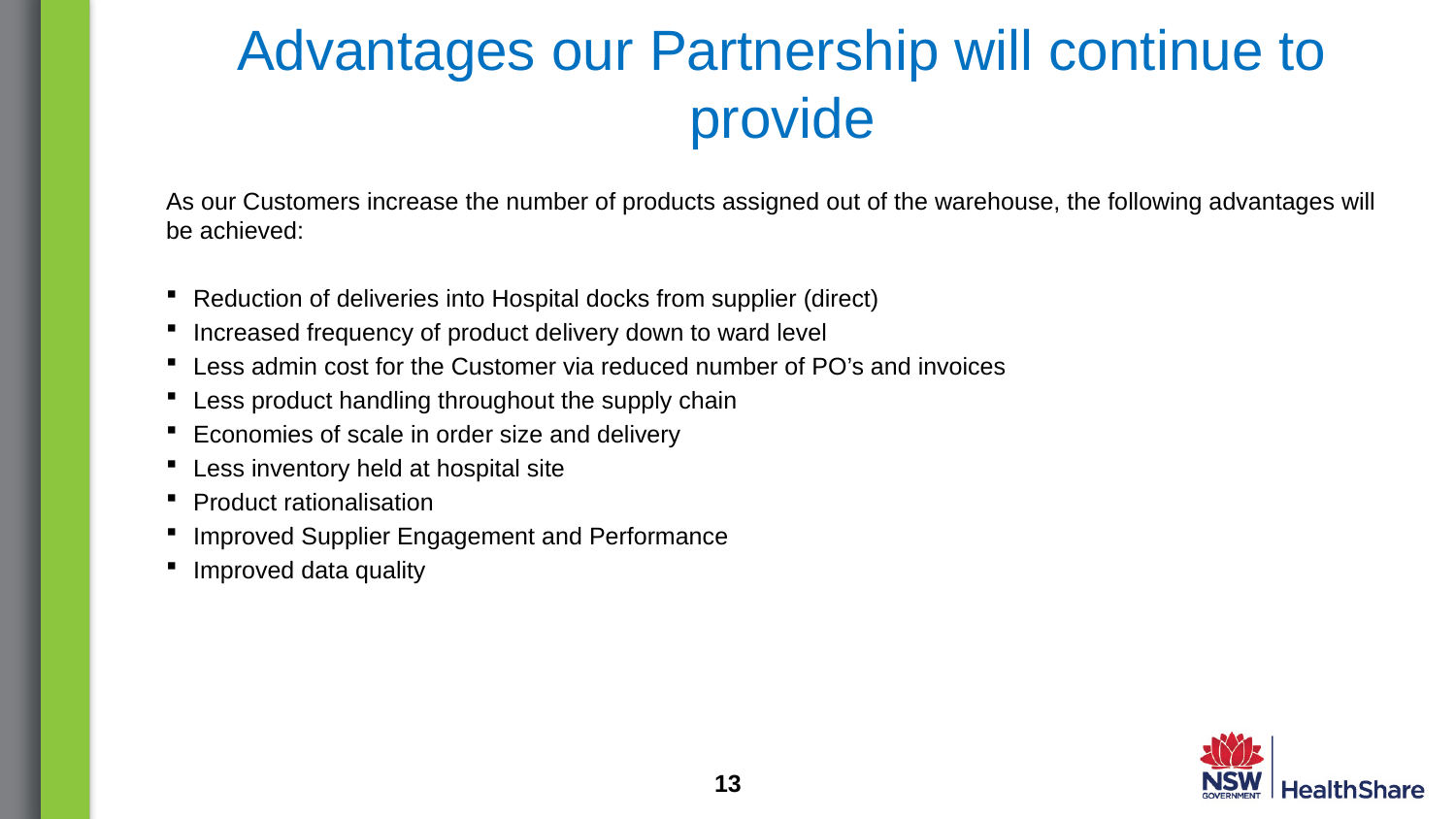

# Advantages our Partnership will continue to provide
As our Customers increase the number of products assigned out of the warehouse, the following advantages will be achieved:

Reduction of deliveries into Hospital docks from supplier (direct)
Increased frequency of product delivery down to ward level
Less admin cost for the Customer via reduced number of PO’s and invoices
Less product handling throughout the supply chain
Economies of scale in order size and delivery
Less inventory held at hospital site
Product rationalisation
Improved Supplier Engagement and Performance
Improved data quality